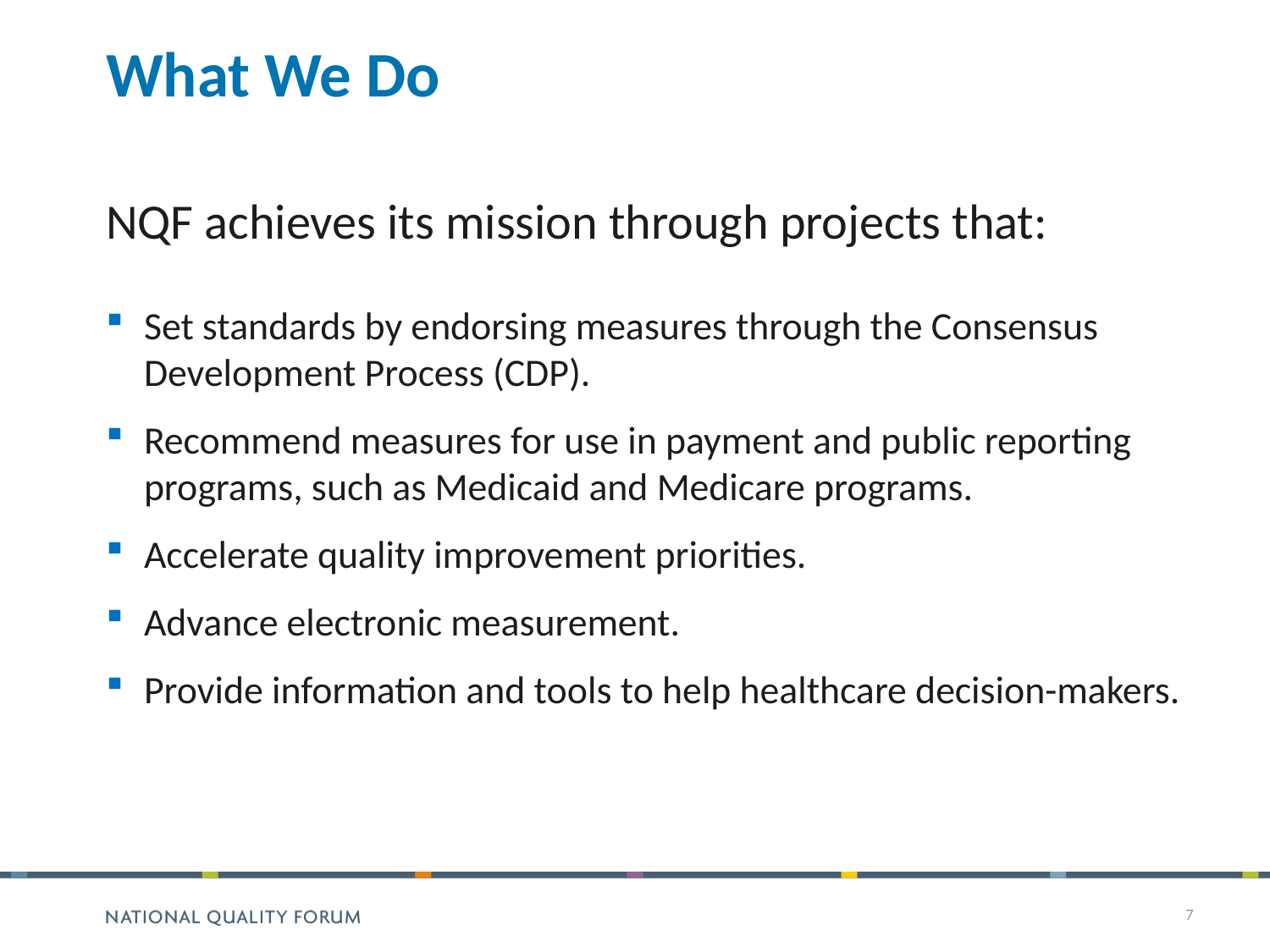

# What We Do
NQF achieves its mission through projects that:

Set standards by endorsing measures through the Consensus Development Process (CDP).
Recommend measures for use in payment and public reporting programs, such as Medicaid and Medicare programs.
Accelerate quality improvement priorities.
Advance electronic measurement.
Provide information and tools to help healthcare decision-makers.
7